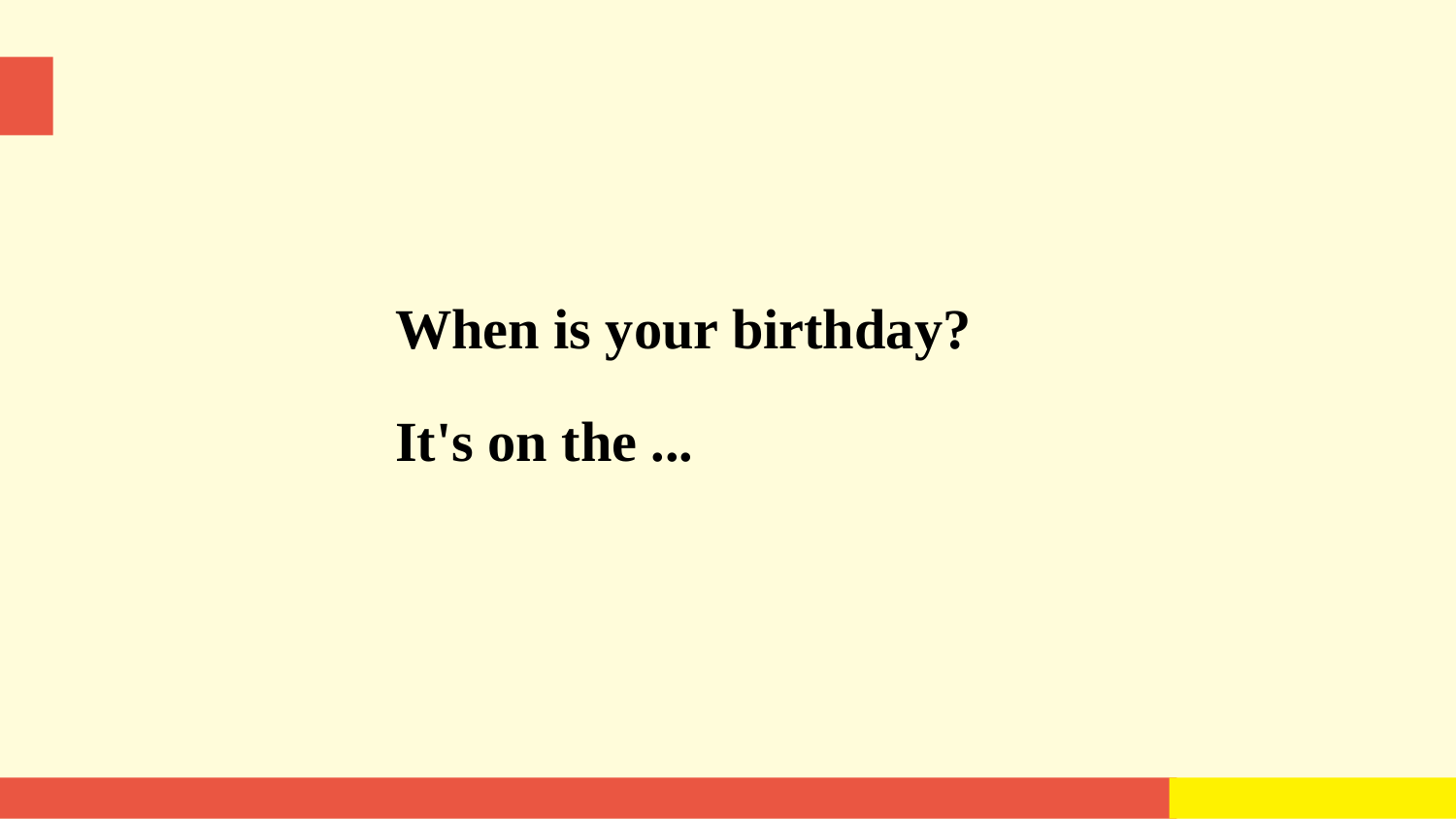

When is your birthday?
It's on the ...